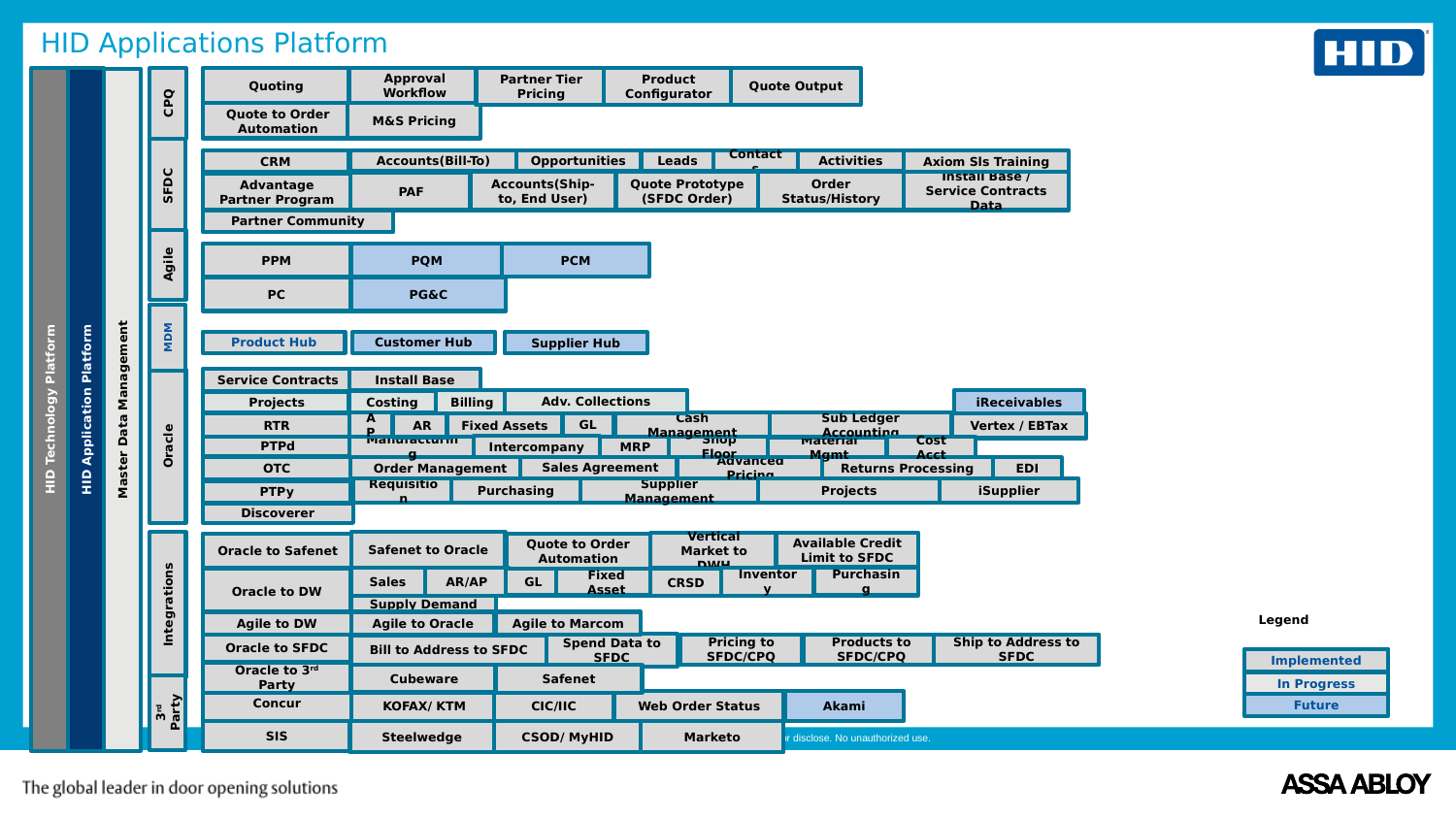

# HID Applications Platform
Approval Workflow
Quoting
Partner Tier Pricing
Product Configurator
Quote Output
CPQ
Quote to Order Automation
M&S Pricing
CRM
Accounts(Bill-To)
Opportunities
Leads
Activities
Contacts
Axiom Sls Training
SFDC
Quote Prototype (SFDC Order)
Order Status/History
Accounts(Ship-to, End User)
Install Base / Service Contracts Data
PAF
Advantage Partner Program
Partner Community
PPM
PQM
PCM
Agile
PG&C
PC
MDM
Product Hub
Customer Hub
Supplier Hub
Service Contracts
Install Base
Billing
Adv. Collections
iReceivables
Costing
Master Data Management
HID Technology Platform
HID Application Platform
Projects
AP
GL
Cash Management
Sub Ledger Accounting
Vertex / EBTax
RTR
AR
Fixed Assets
Oracle
PTPd
Manufacturing
Intercompany
MRP
Shop Floor
Cost Acct
Material Mgmt
Sales Agreement
Advanced Pricing
Order Management
Returns Processing
EDI
OTC
Requisition
Supplier Management
Projects
Purchasing
iSupplier
PTPy
Discoverer
Safenet to Oracle
Available Credit Limit to SFDC
Vertical Market to DWH
Oracle to Safenet
Quote to Order Automation
Sales
Inventory
Purchasing
AR/AP
CRSD
Oracle to DW
GL
Fixed Asset
Integrations
Supply Demand
Legend
Agile to Oracle
Agile to DW
Agile to Marcom
Oracle to SFDC
Spend Data to SFDC
Products to SFDC/CPQ
Ship to Address to SFDC
Pricing to SFDC/CPQ
Bill to Address to SFDC
Implemented
Oracle to 3rd Party
Cubeware
Safenet
In Progress
Concur
CIC/IIC
Web Order Status
KOFAX/ KTM
Akami
Future
3rd Party
CSOD/ MyHID
Marketo
SIS
Steelwedge